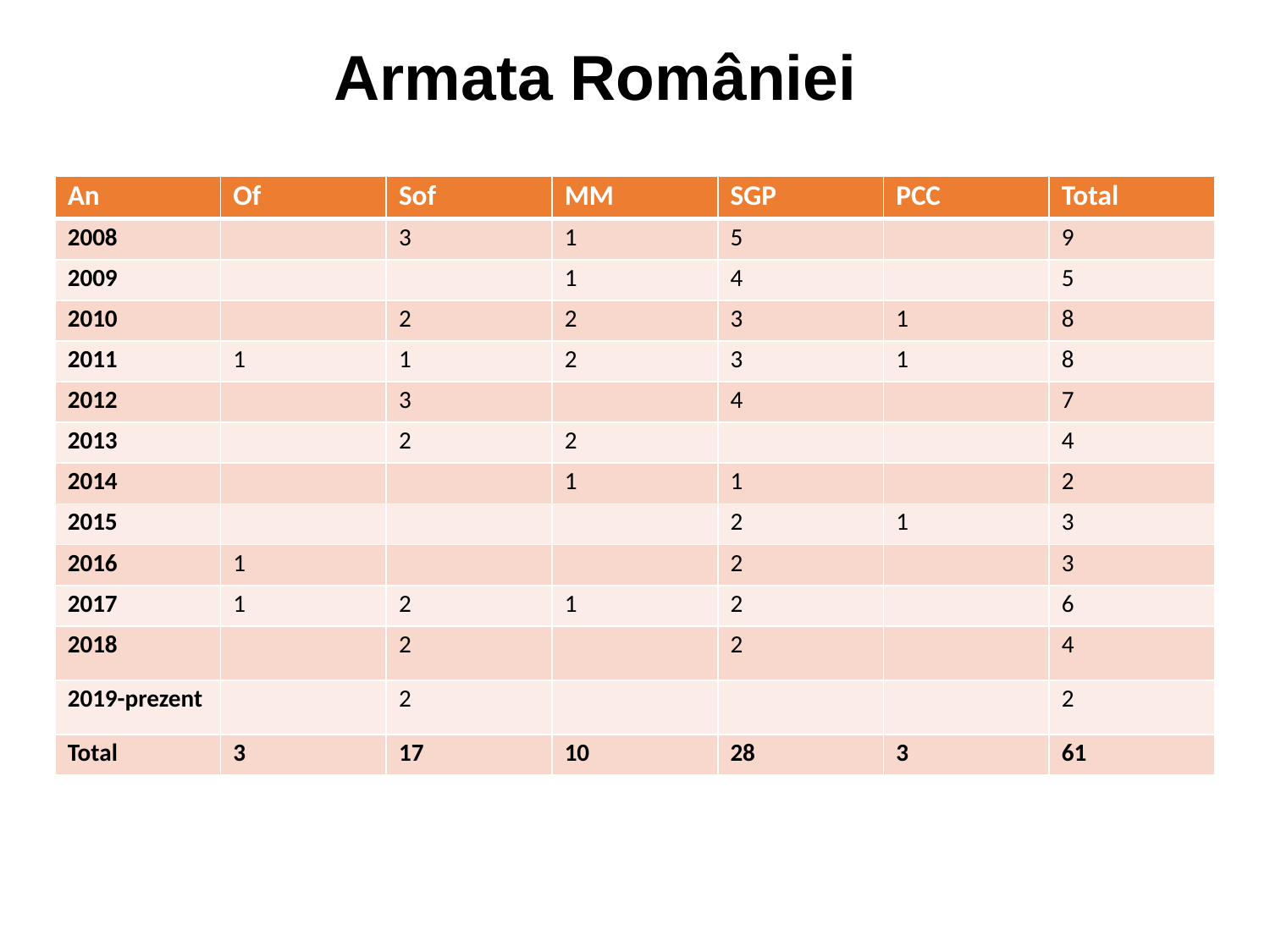

Armata României

| An | Of | Sof | MM | SGP | PCC | Total |
| --- | --- | --- | --- | --- | --- | --- |
| 2008 |  | 3 | 1 | 5 |  | 9 |
| 2009 |  |  | 1 | 4 |  | 5 |
| 2010 |  | 2 | 2 | 3 | 1 | 8 |
| 2011 | 1 | 1 | 2 | 3 | 1 | 8 |
| 2012 |  | 3 |  | 4 |  | 7 |
| 2013 |  | 2 | 2 |  |  | 4 |
| 2014 |  |  | 1 | 1 |  | 2 |
| 2015 |  |  |  | 2 | 1 | 3 |
| 2016 | 1 |  |  | 2 |  | 3 |
| 2017 | 1 | 2 | 1 | 2 |  | 6 |
| 2018 |  | 2 |  | 2 |  | 4 |
| 2019-prezent |  | 2 |  |  |  | 2 |
| Total | 3 | 17 | 10 | 28 | 3 | 61 |